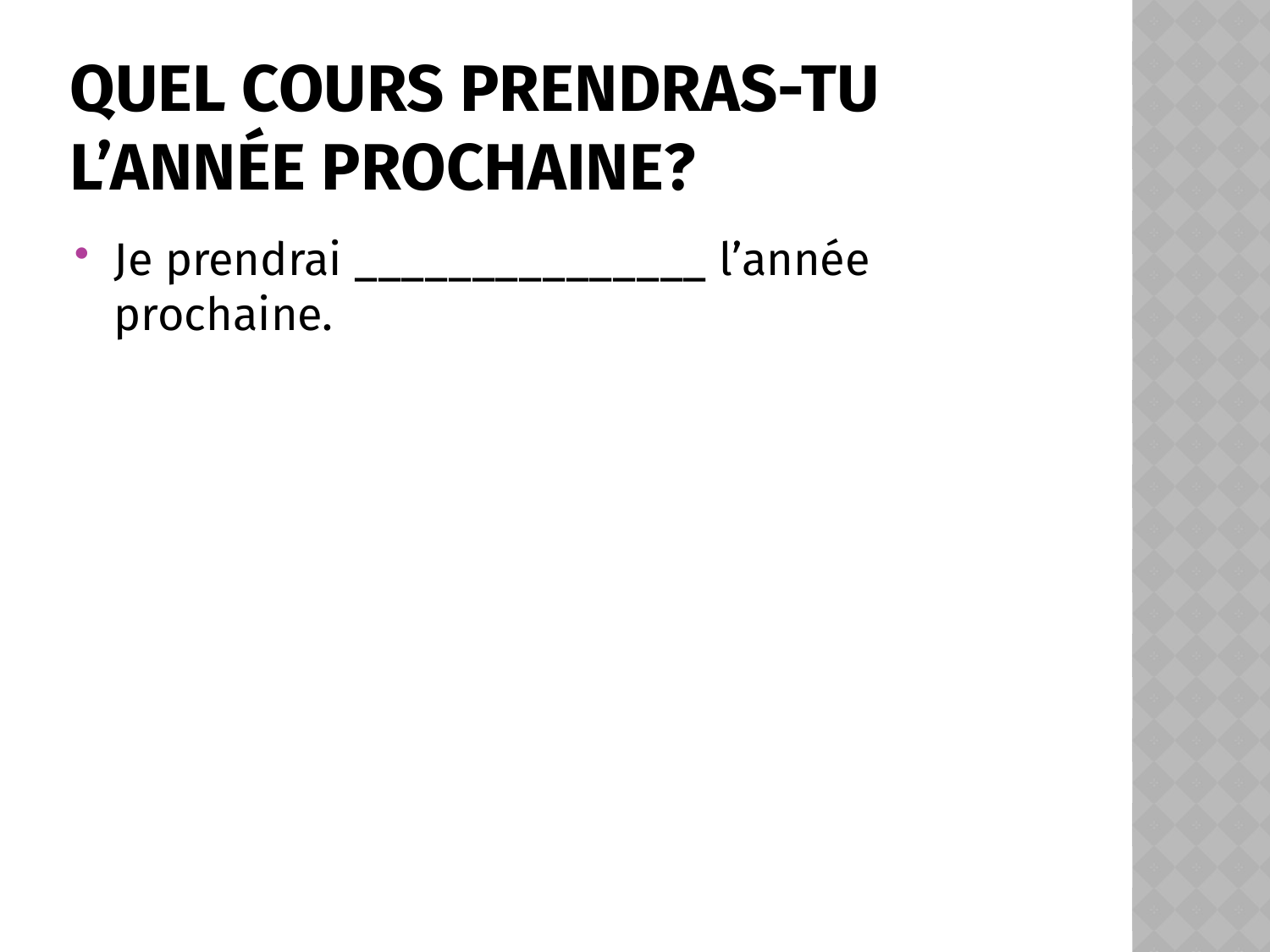

# Quel cours prendras-tu l’année prochaine?
Je prendrai _______________ l’année prochaine.